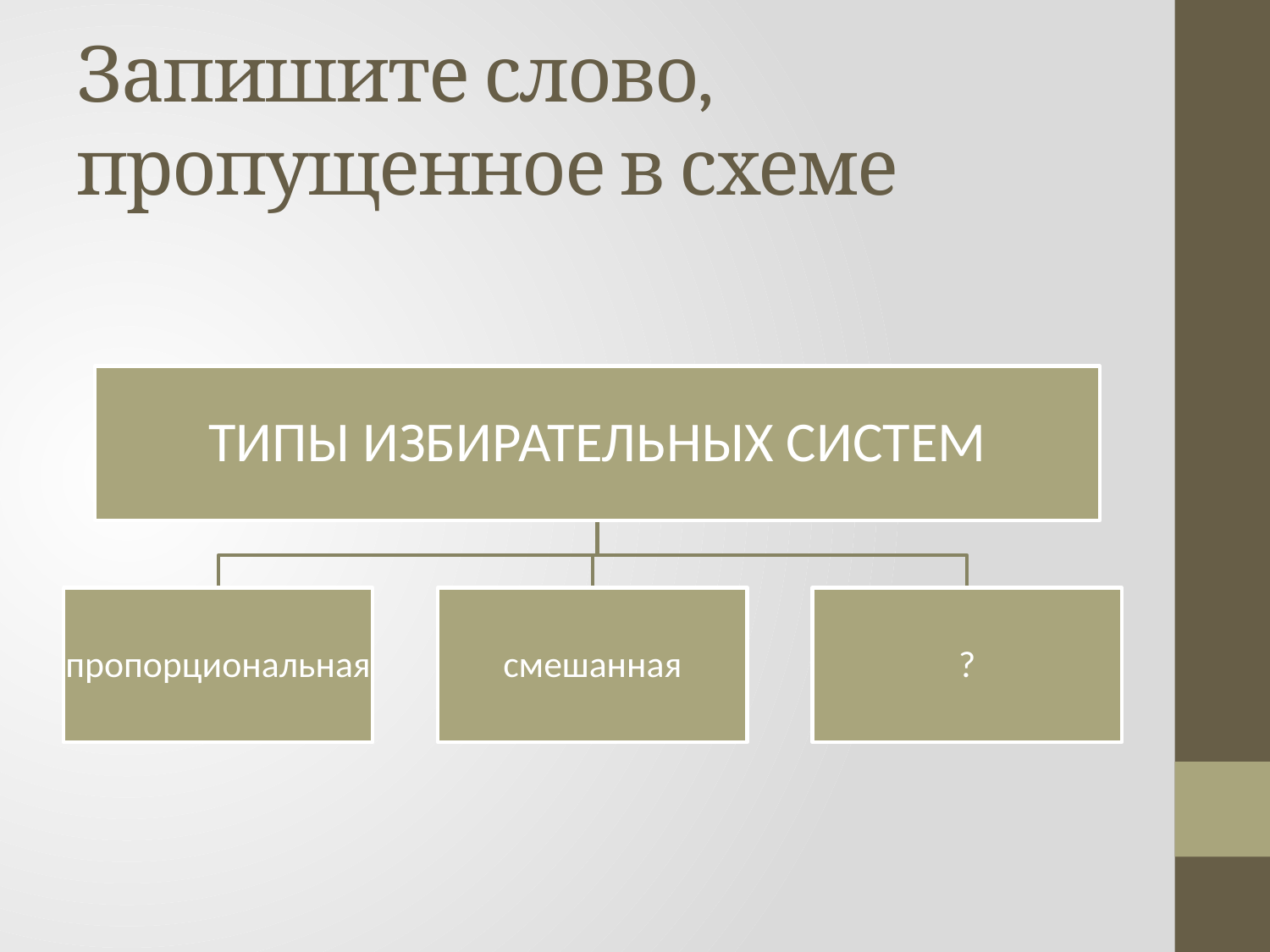

# Запишите слово, пропущенное в схеме
ТИПЫ ИЗБИРАТЕЛЬНЫХ СИСТЕМ
пропорциональная
смешанная
?